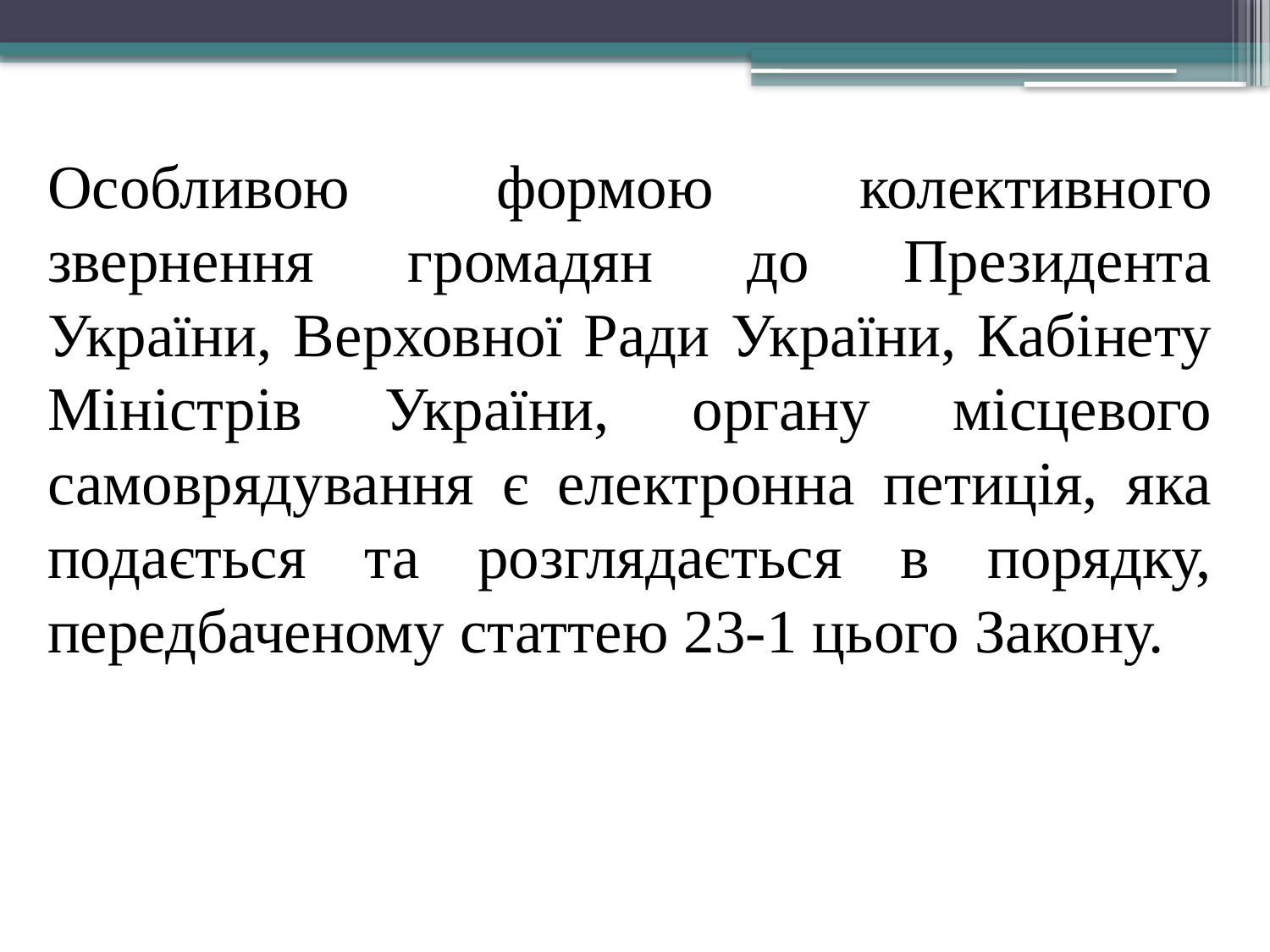

Особливою формою колективного звернення громадян до Президента України, Верховної Ради України, Кабінету Міністрів України, органу місцевого самоврядування є електронна петиція, яка подається та розглядається в порядку, передбаченому статтею 23-1 цього Закону.